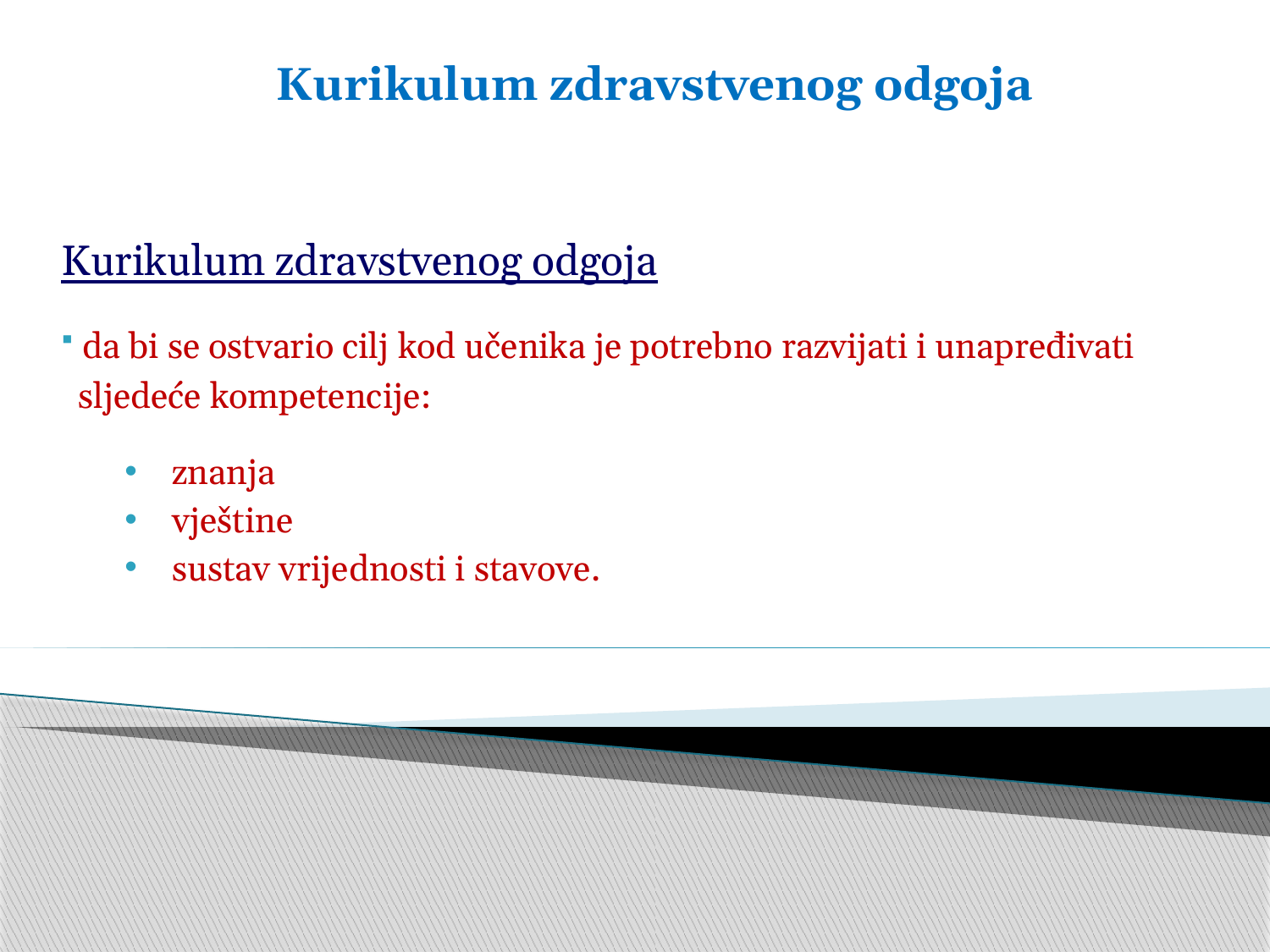

# Kurikulum zdravstvenog odgoja

Kurikulum zdravstvenog odgoja

 da bi se ostvario cilj kod učenika je potrebno razvijati i unapređivati
  sljedeće kompetencije:

znanja
vještine
sustav vrijednosti i stavove.